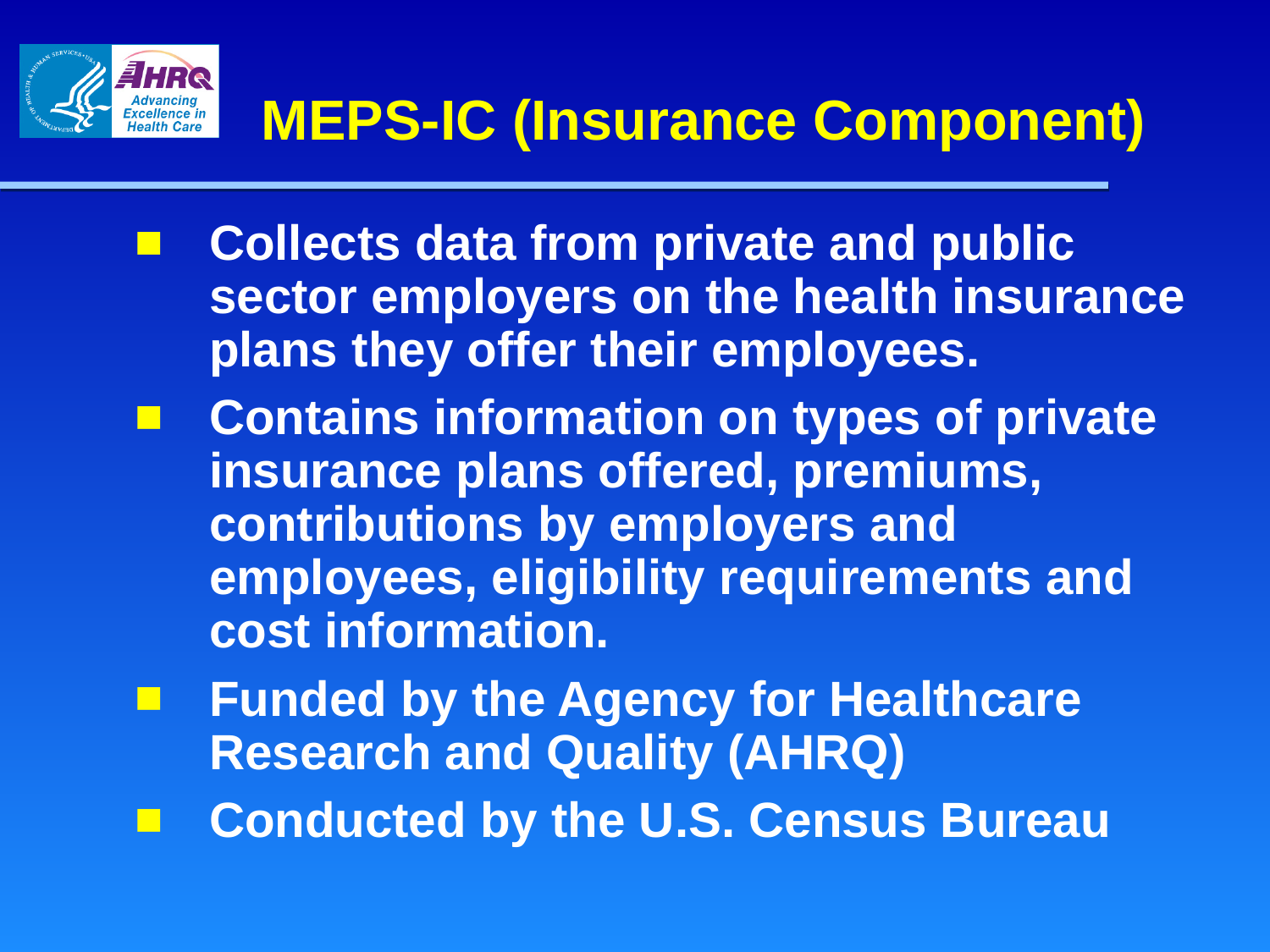

# MEPS-IC (Insurance Component)
Collects data from private and public sector employers on the health insurance plans they offer their employees.
Contains information on types of private insurance plans offered, premiums, contributions by employers and employees, eligibility requirements and cost information.
Funded by the Agency for Healthcare Research and Quality (AHRQ)
Conducted by the U.S. Census Bureau